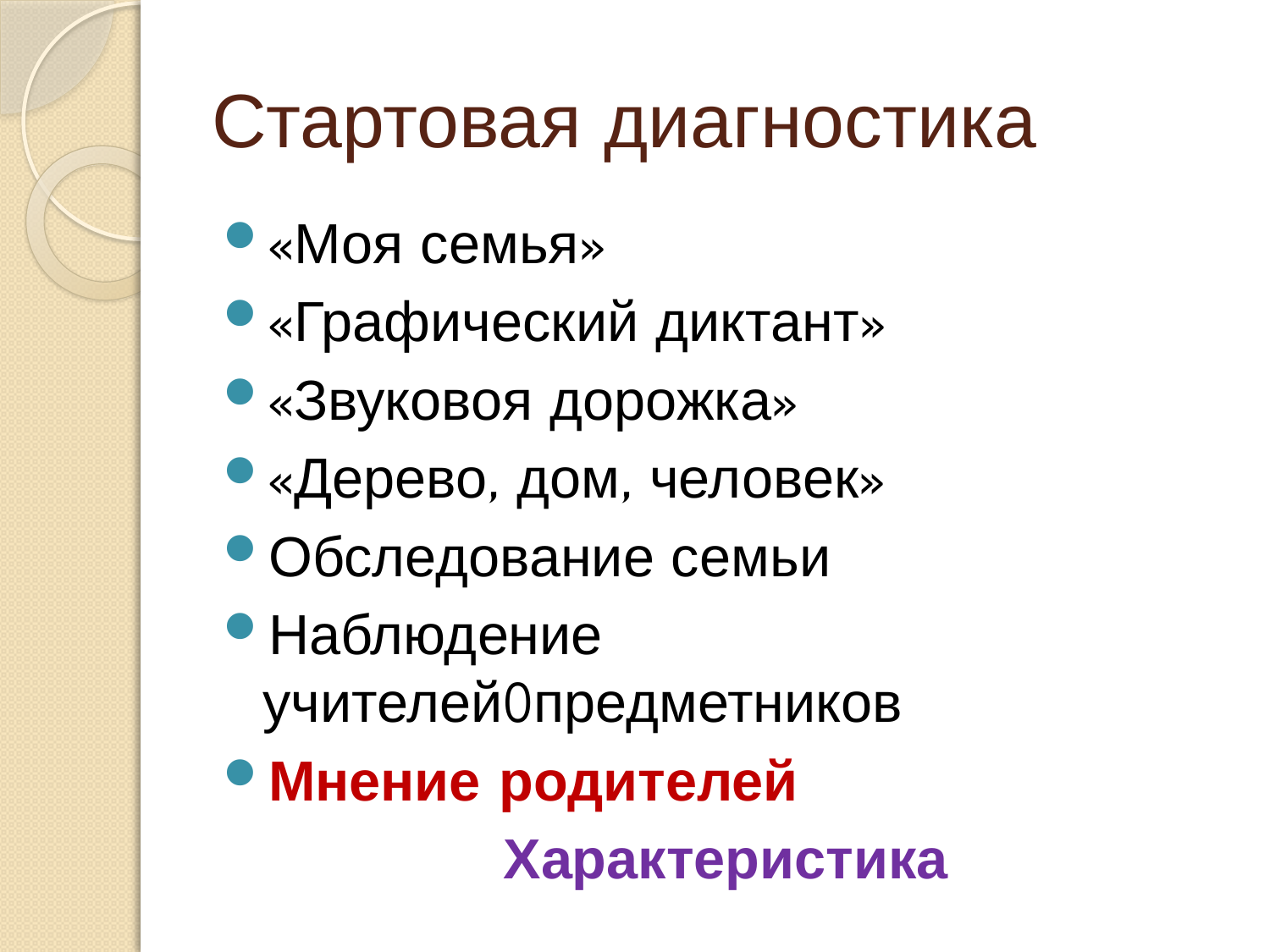

# Стартовая диагностика
«Моя семья»
«Графический диктант»
«Звуковоя дорожка»
«Дерево, дом, человек»
Обследование семьи
Наблюдение учителей0предметников
Мнение родителей
Характеристика